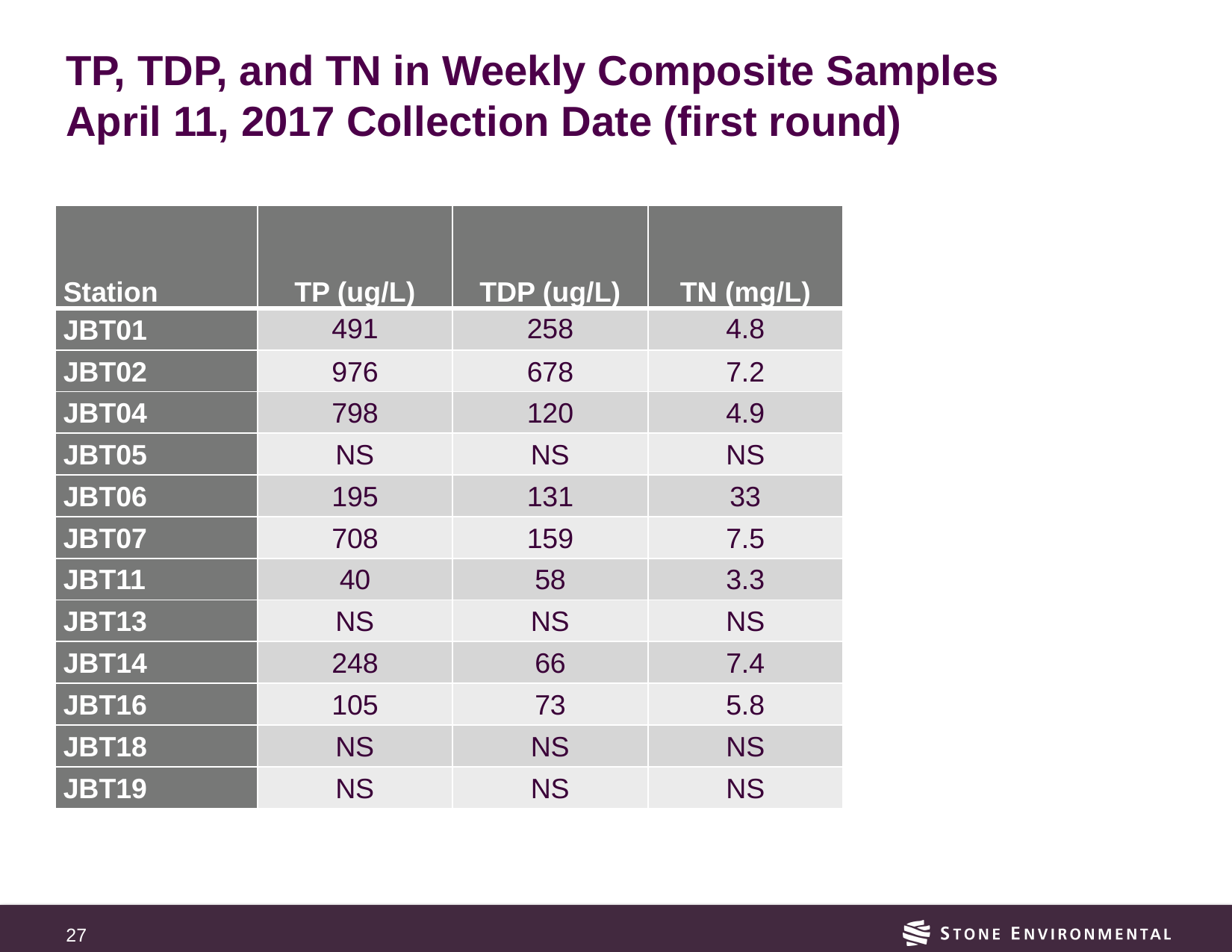

# TP, TDP, and TN in Weekly Composite Samples April 11, 2017 Collection Date (first round)
| Station | TP (ug/L) | TDP (ug/L) | TN (mg/L) |
| --- | --- | --- | --- |
| JBT01 | 491 | 258 | 4.8 |
| JBT02 | 976 | 678 | 7.2 |
| JBT04 | 798 | 120 | 4.9 |
| JBT05 | NS | NS | NS |
| JBT06 | 195 | 131 | 33 |
| JBT07 | 708 | 159 | 7.5 |
| JBT11 | 40 | 58 | 3.3 |
| JBT13 | NS | NS | NS |
| JBT14 | 248 | 66 | 7.4 |
| JBT16 | 105 | 73 | 5.8 |
| JBT18 | NS | NS | NS |
| JBT19 | NS | NS | NS |